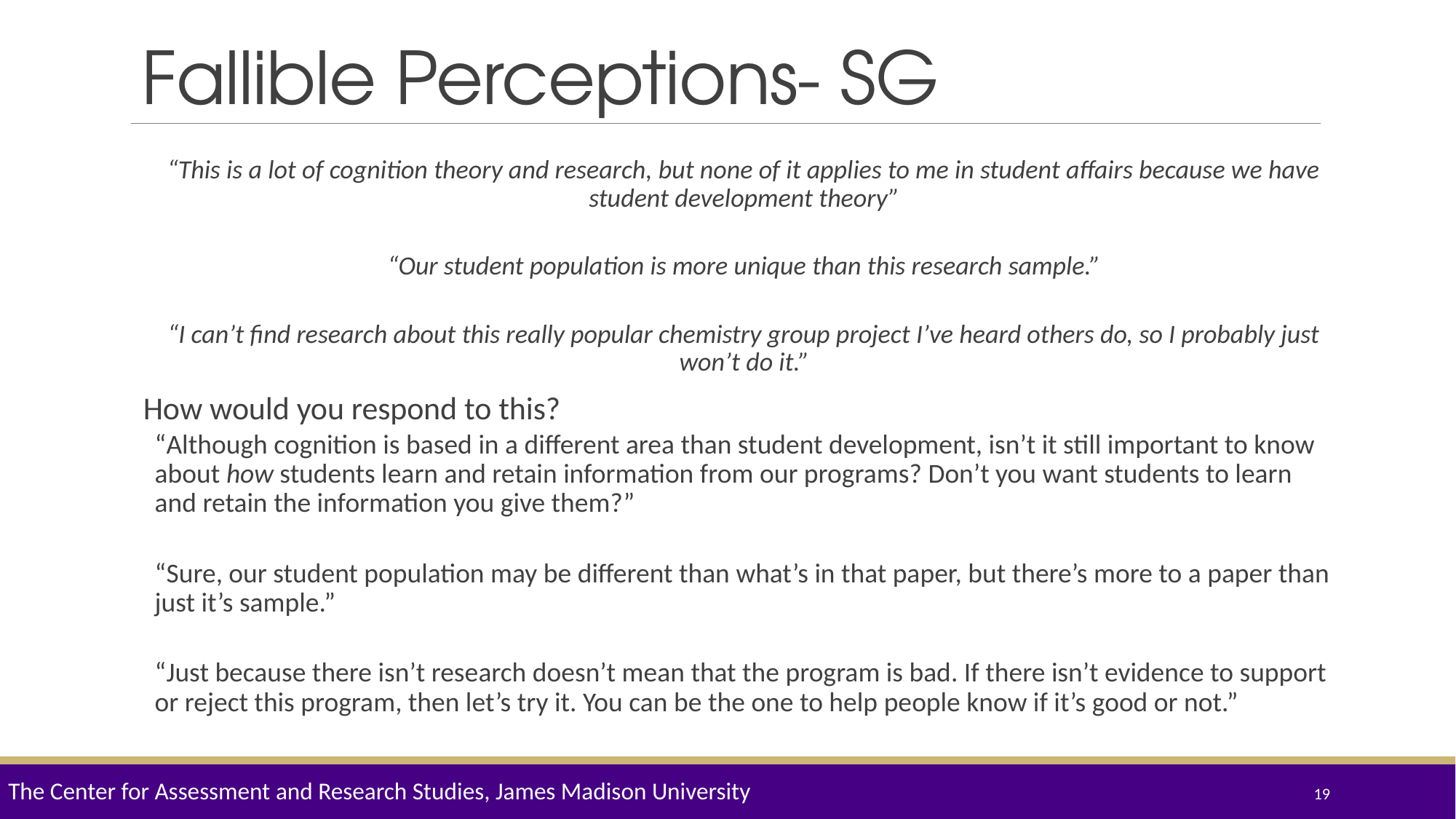

# Fallible Perceptions- SG
“This is a lot of cognition theory and research, but none of it applies to me in student affairs because we have student development theory”

“Our student population is more unique than this research sample.”

“I can’t find research about this really popular chemistry group project I’ve heard others do, so I probably just won’t do it.”
How would you respond to this?
“Although cognition is based in a different area than student development, isn’t it still important to know about how students learn and retain information from our programs? Don’t you want students to learn and retain the information you give them?”

“Sure, our student population may be different than what’s in that paper, but there’s more to a paper than just it’s sample.”

“Just because there isn’t research doesn’t mean that the program is bad. If there isn’t evidence to support or reject this program, then let’s try it. You can be the one to help people know if it’s good or not.”
The Center for Assessment and Research Studies, James Madison University
19